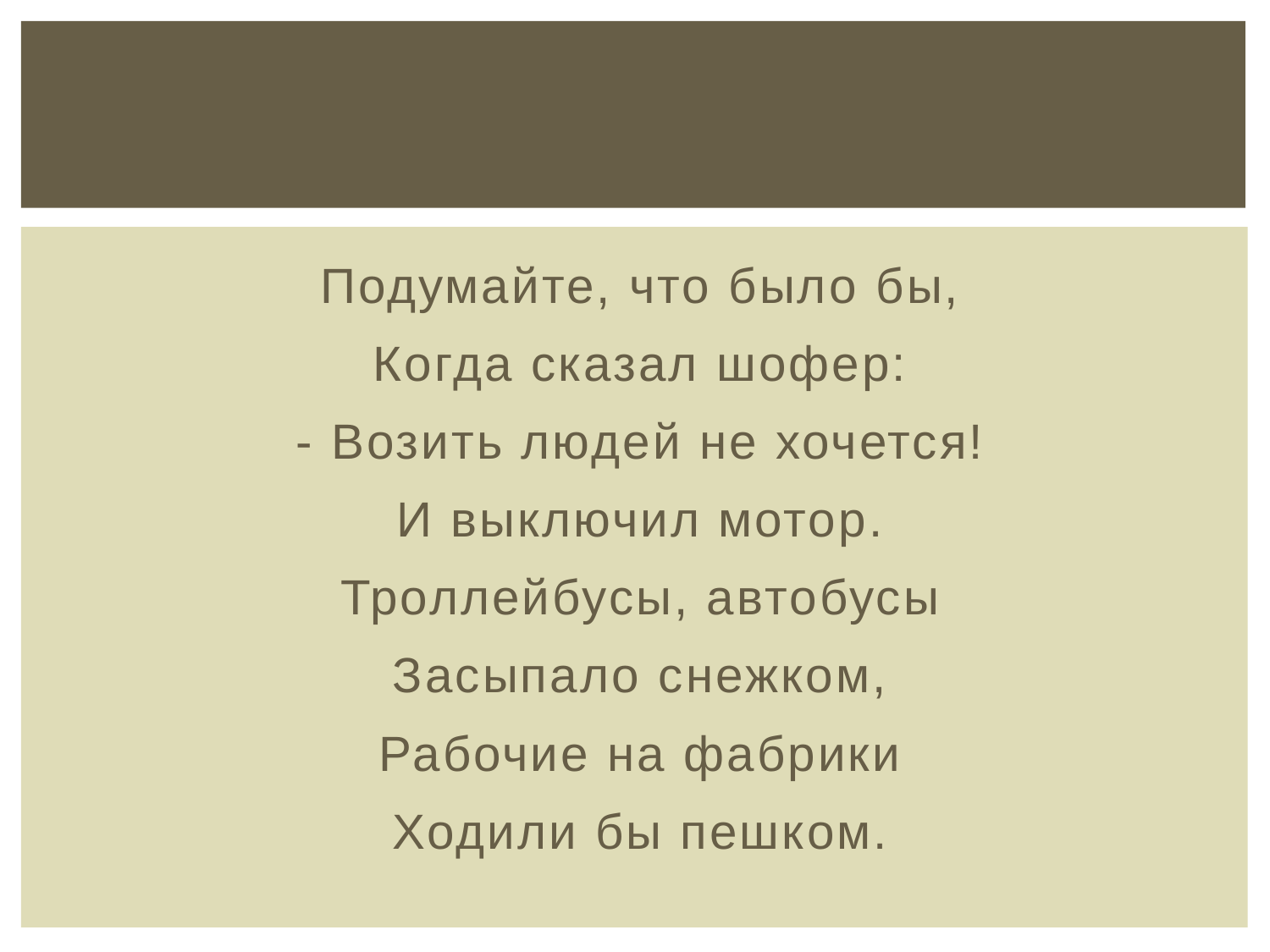

#
Подумайте, что было бы,
Когда сказал шофер:
- Возить людей не хочется!
И выключил мотор.
Троллейбусы, автобусы
Засыпало снежком,
Рабочие на фабрики
Ходили бы пешком.